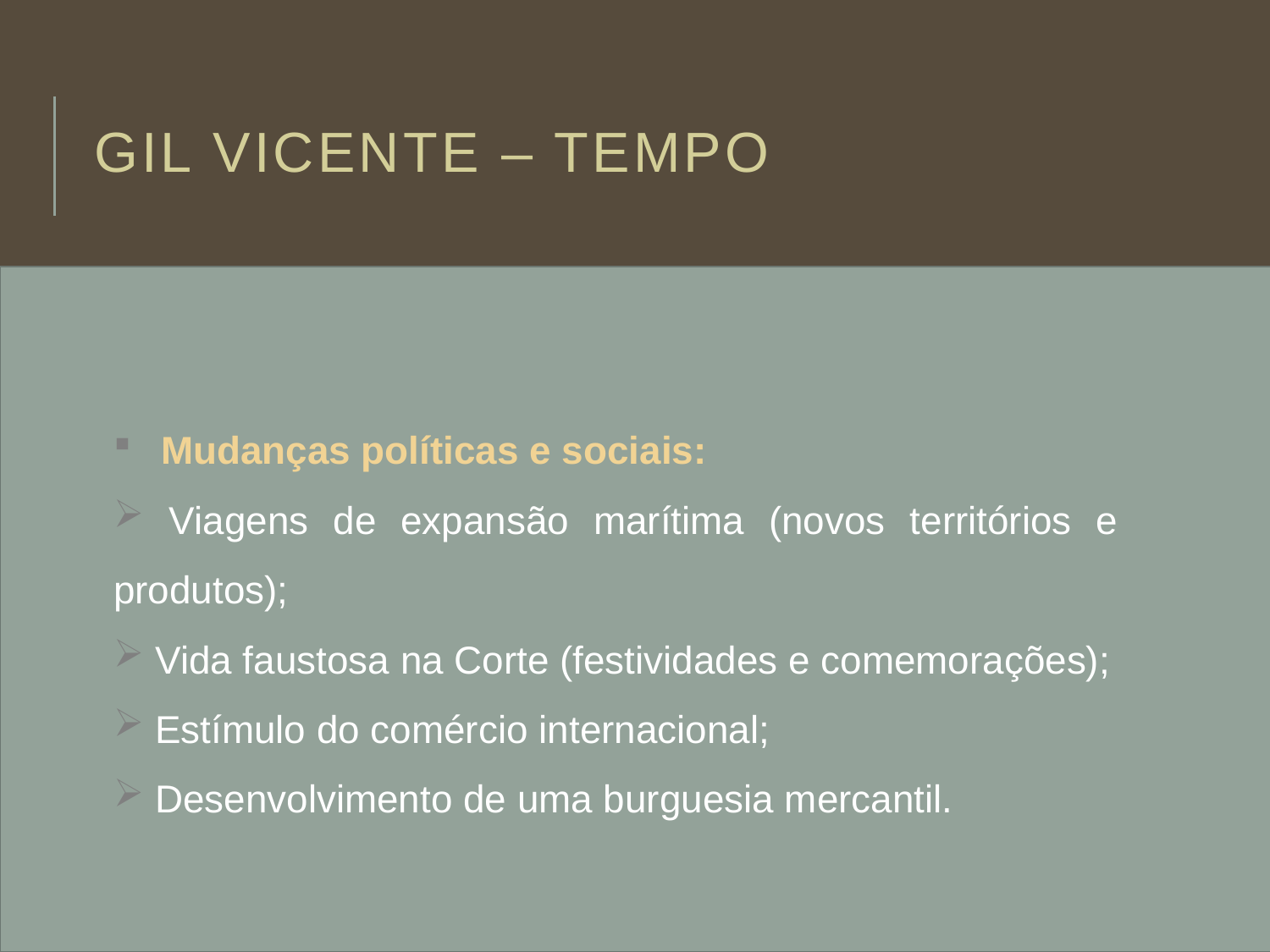

Gil Vicente – Tempo

Mudanças políticas e sociais:
 Viagens de expansão marítima (novos territórios e produtos);
 Vida faustosa na Corte (festividades e comemorações);
 Estímulo do comércio internacional;
 Desenvolvimento de uma burguesia mercantil.